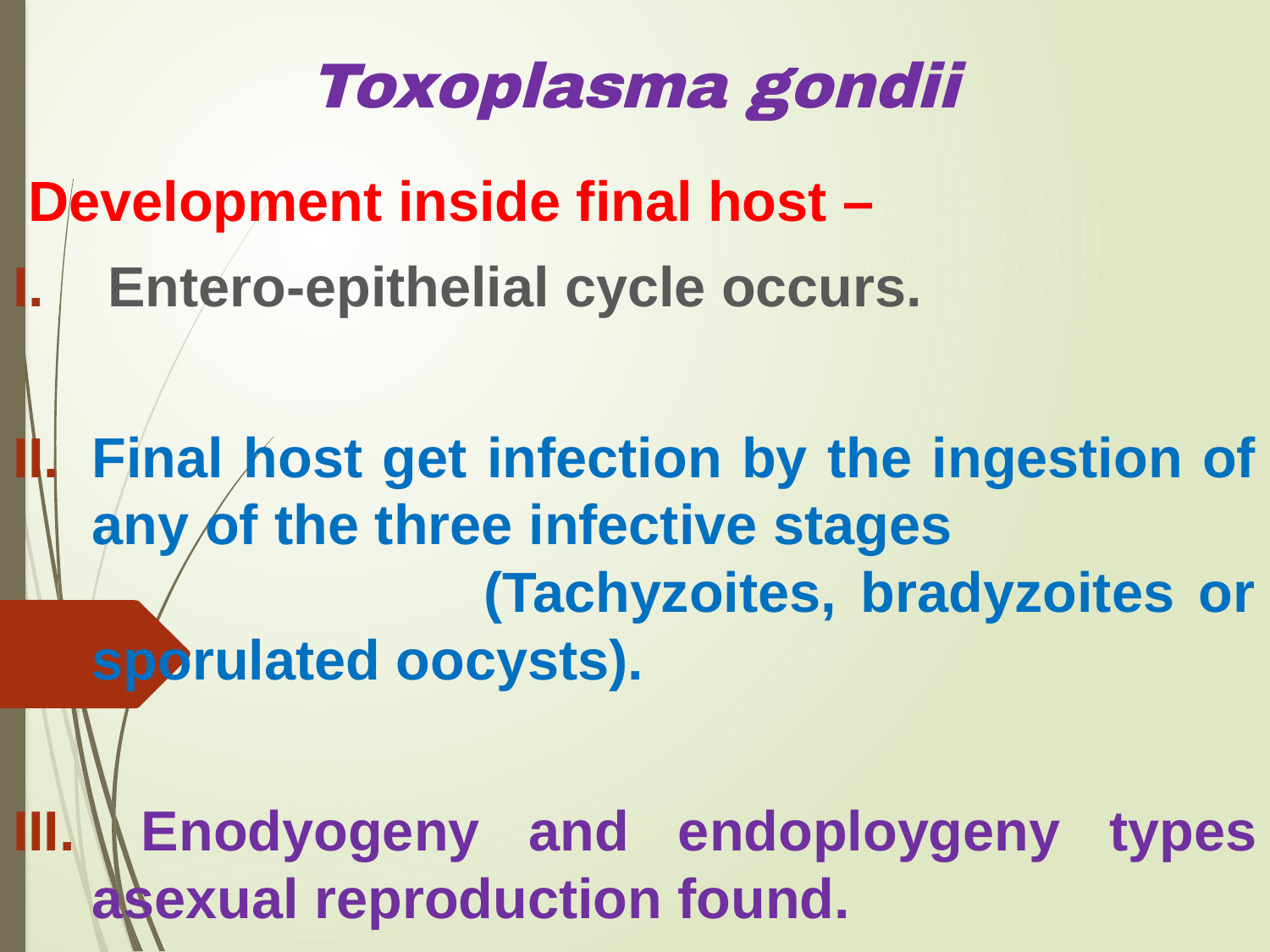

# Toxoplasma gondii
 Development inside final host –
 Entero-epithelial cycle occurs.

Final host get infection by the ingestion of any of the three infective stages                                    (Tachyzoites, bradyzoites or sporulated oocysts).

 Enodyogeny and endoploygeny types asexual reproduction found.